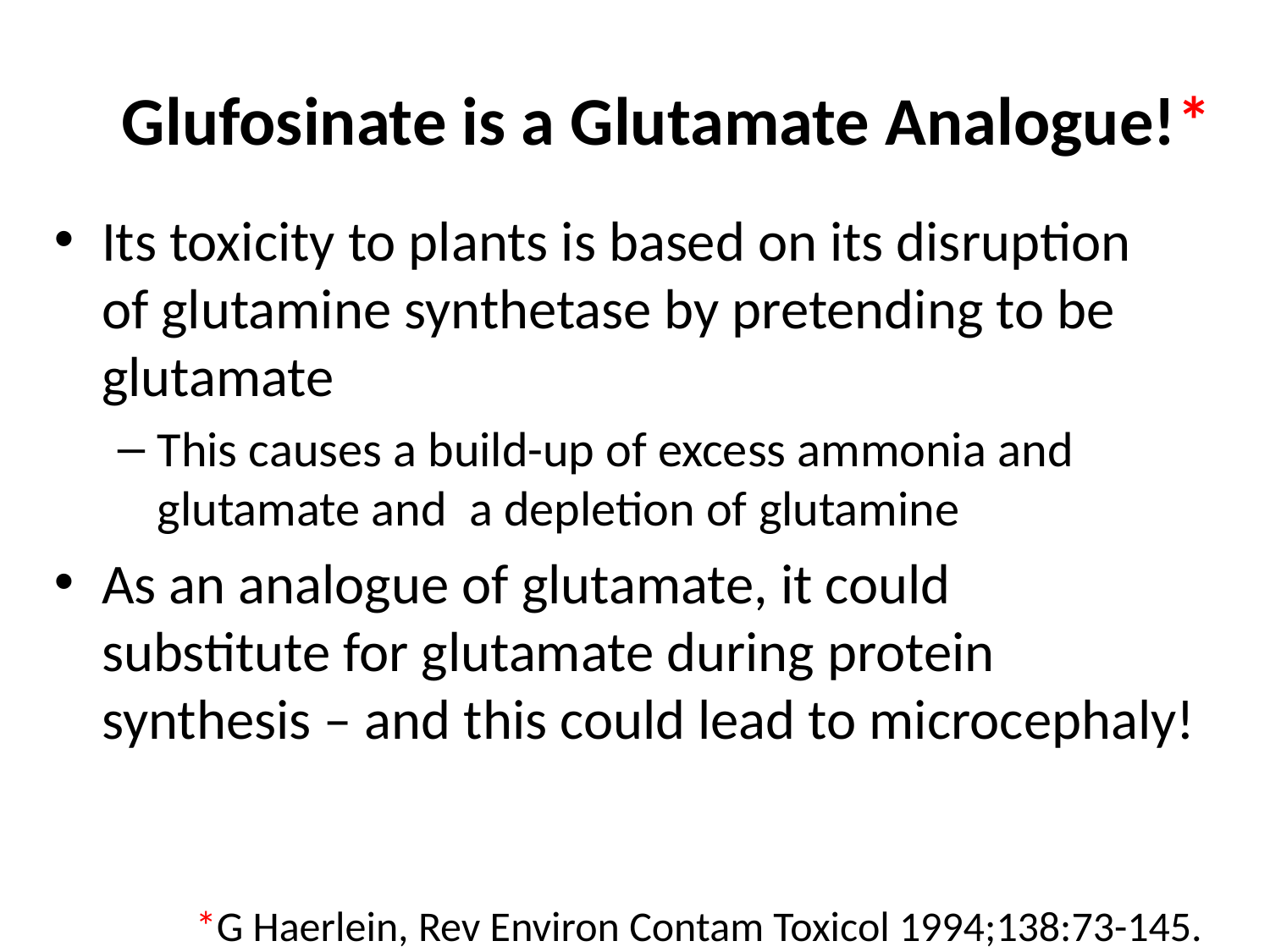

# Glufosinate is a Glutamate Analogue!*
Its toxicity to plants is based on its disruption    of glutamine synthetase by pretending to be glutamate
This causes a build-up of excess ammonia and glutamate and  a depletion of glutamine
As an analogue of glutamate, it could   substitute for glutamate during protein synthesis – and this could lead to microcephaly!
*G Haerlein, Rev Environ Contam Toxicol 1994;138:73-145.